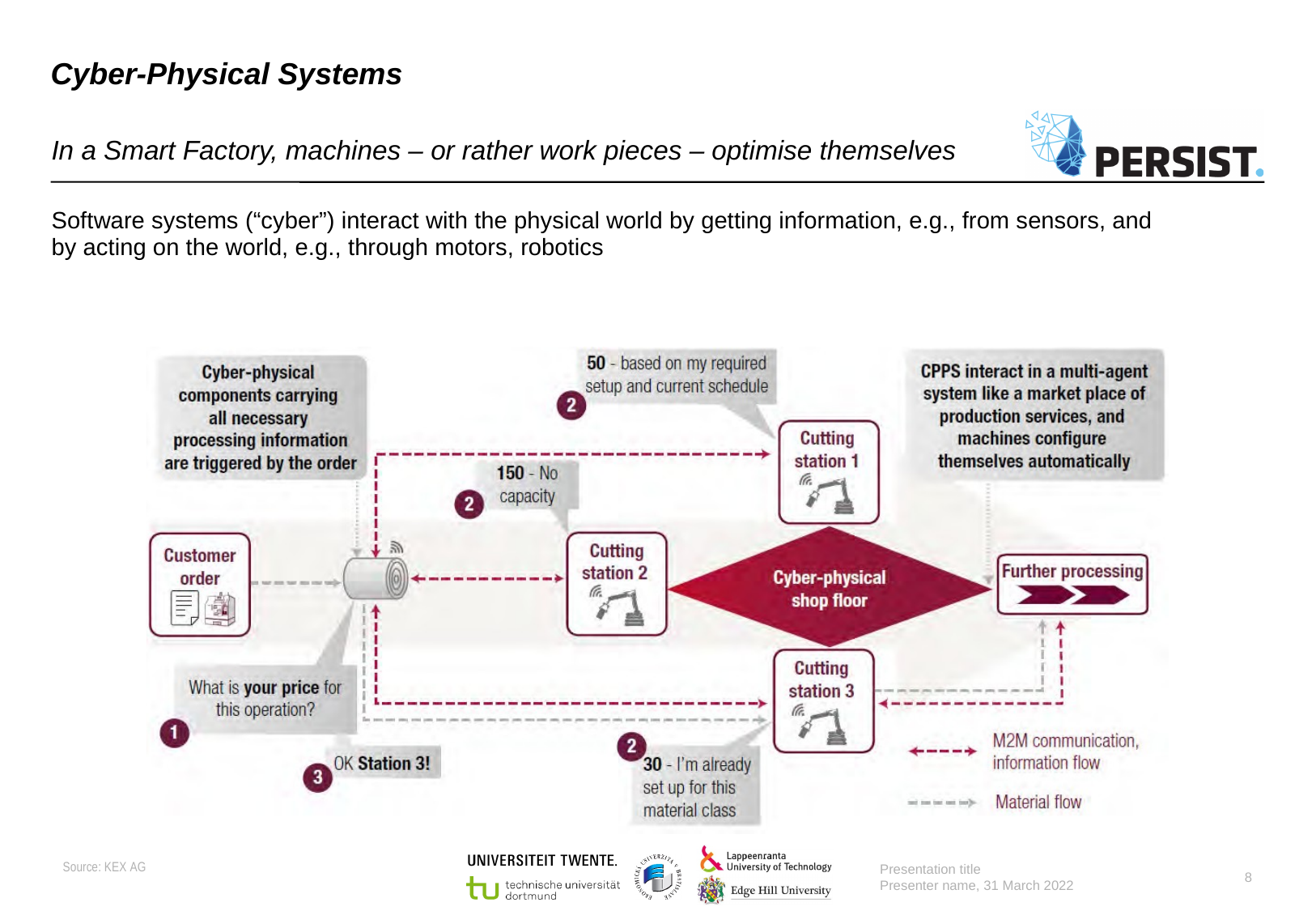

# Cyber-Physical Systems
In a Smart Factory, machines – or rather work pieces – optimise themselves
Software systems (“cyber”) interact with the physical world by getting information, e.g., from sensors, and
by acting on the world, e.g., through motors, robotics

Source: KEX AG
Presentation title
Presenter name, 31 March 2022
8